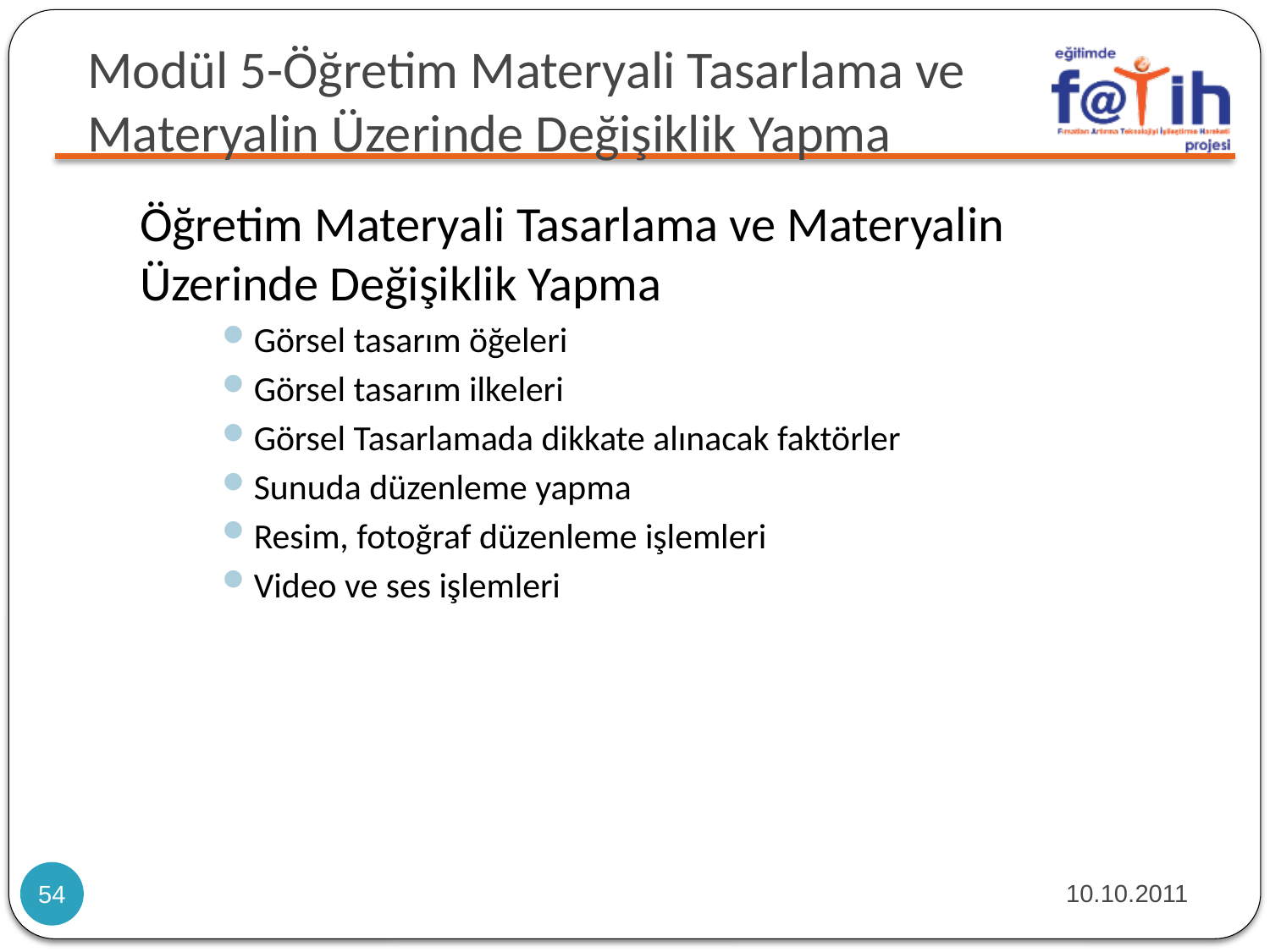

# Modül 5-Öğretim Materyali Tasarlama ve Materyalin Üzerinde Değişiklik Yapma
Öğretim Materyali Tasarlama ve Materyalin Üzerinde Değişiklik Yapma
Görsel tasarım öğeleri
Görsel tasarım ilkeleri
Görsel Tasarlamada dikkate alınacak faktörler
Sunuda düzenleme yapma
Resim, fotoğraf düzenleme işlemleri
Video ve ses işlemleri
10.10.2011
54